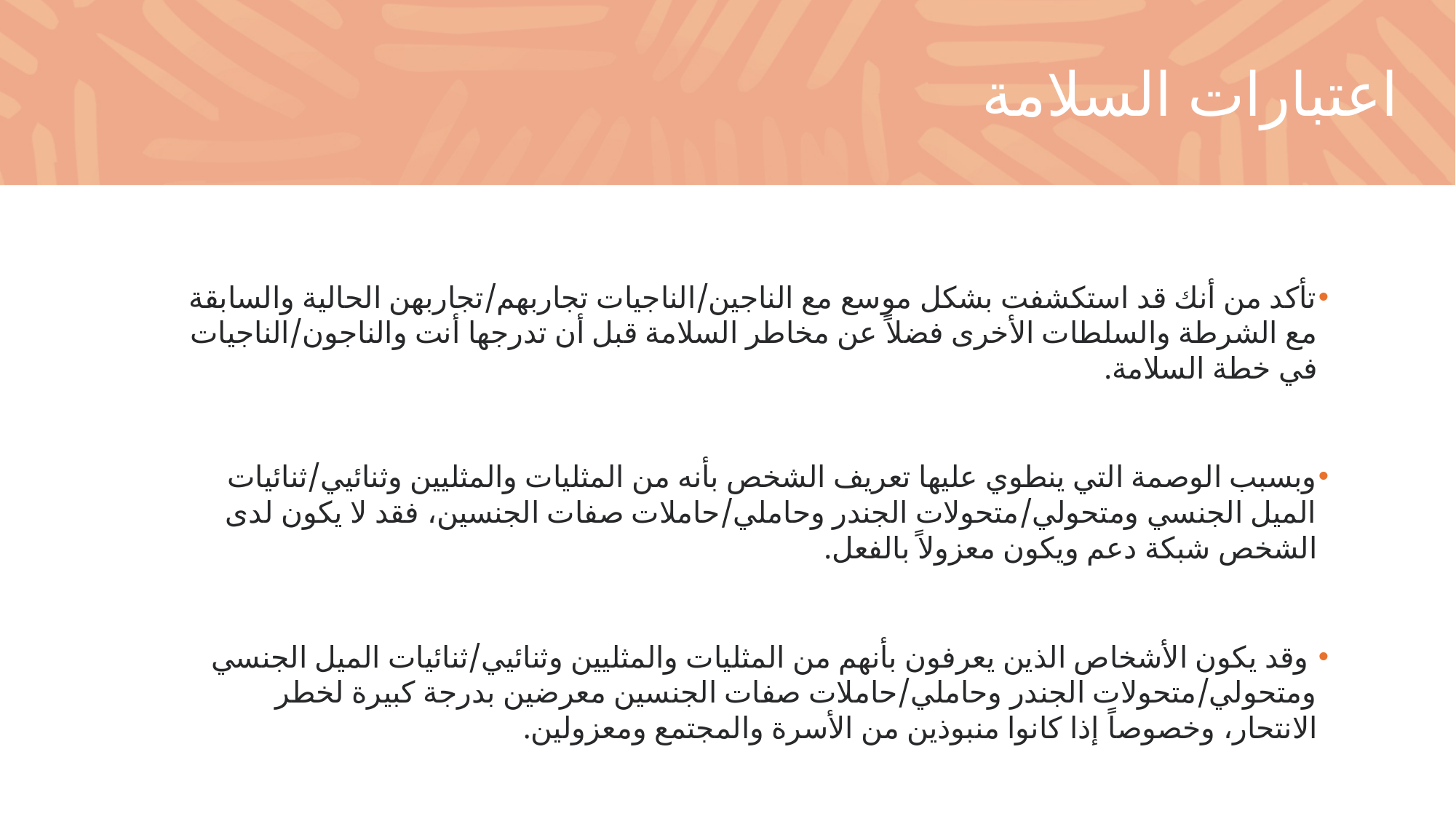

اعتبارات السلامة
تأكد من أنك قد استكشفت بشكل موسع مع الناجين/الناجيات تجاربهم/تجاربهن الحالية والسابقة مع الشرطة والسلطات الأخرى فضلاً عن مخاطر السلامة قبل أن تدرجها أنت والناجون/الناجيات في خطة السلامة.

وبسبب الوصمة التي ينطوي عليها تعريف الشخص بأنه من المثليات والمثليين وثنائيي/ثنائيات الميل الجنسي ومتحولي/متحولات الجندر وحاملي/حاملات صفات الجنسين، فقد لا يكون لدى الشخص شبكة دعم ويكون معزولاً بالفعل.

 وقد يكون الأشخاص الذين يعرفون بأنهم من المثليات والمثليين وثنائيي/ثنائيات الميل الجنسي ومتحولي/متحولات الجندر وحاملي/حاملات صفات الجنسين معرضين بدرجة كبيرة لخطر الانتحار، وخصوصاً إذا كانوا منبوذين من الأسرة والمجتمع ومعزولين.